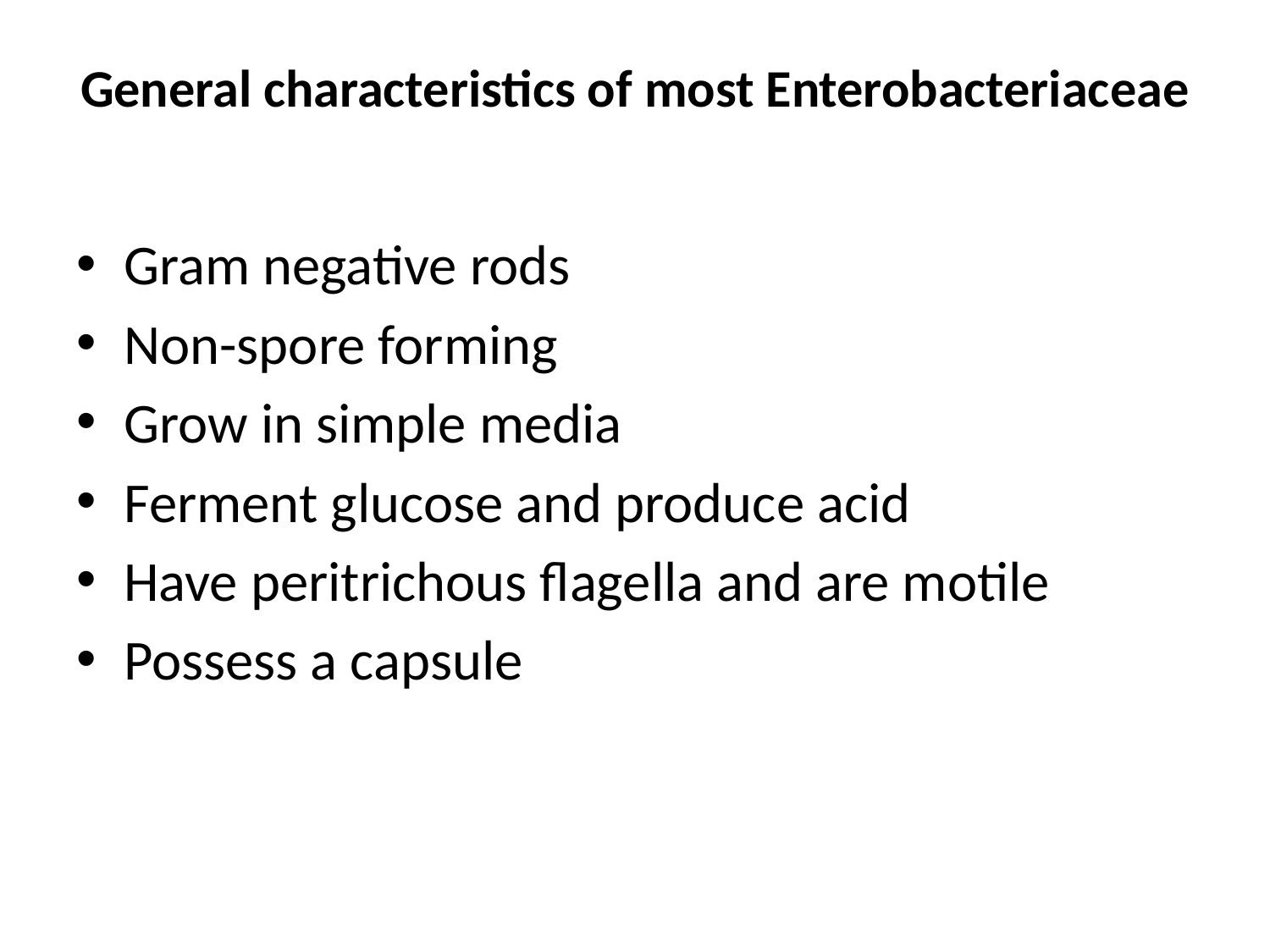

# General characteristics of most Enterobacteriaceae
Gram negative rods
Non-spore forming
Grow in simple media
Ferment glucose and produce acid
Have peritrichous flagella and are motile
Possess a capsule